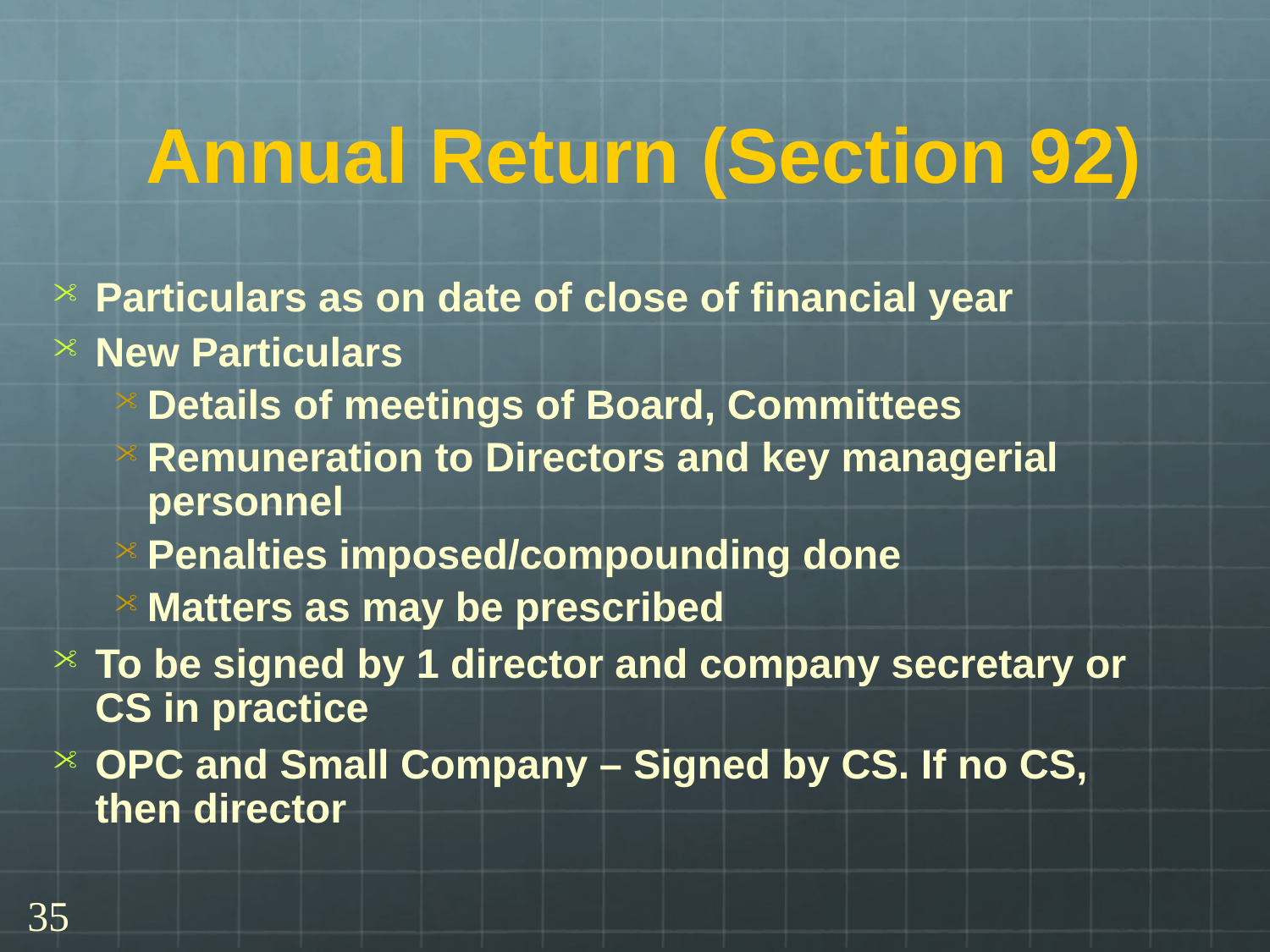

# Annual Return (Section 92)
Particulars as on date of close of financial year
New Particulars
Details of meetings of Board, Committees
Remuneration to Directors and key managerial personnel
Penalties imposed/compounding done
Matters as may be prescribed
To be signed by 1 director and company secretary or CS in practice
OPC and Small Company – Signed by CS. If no CS, then director
35